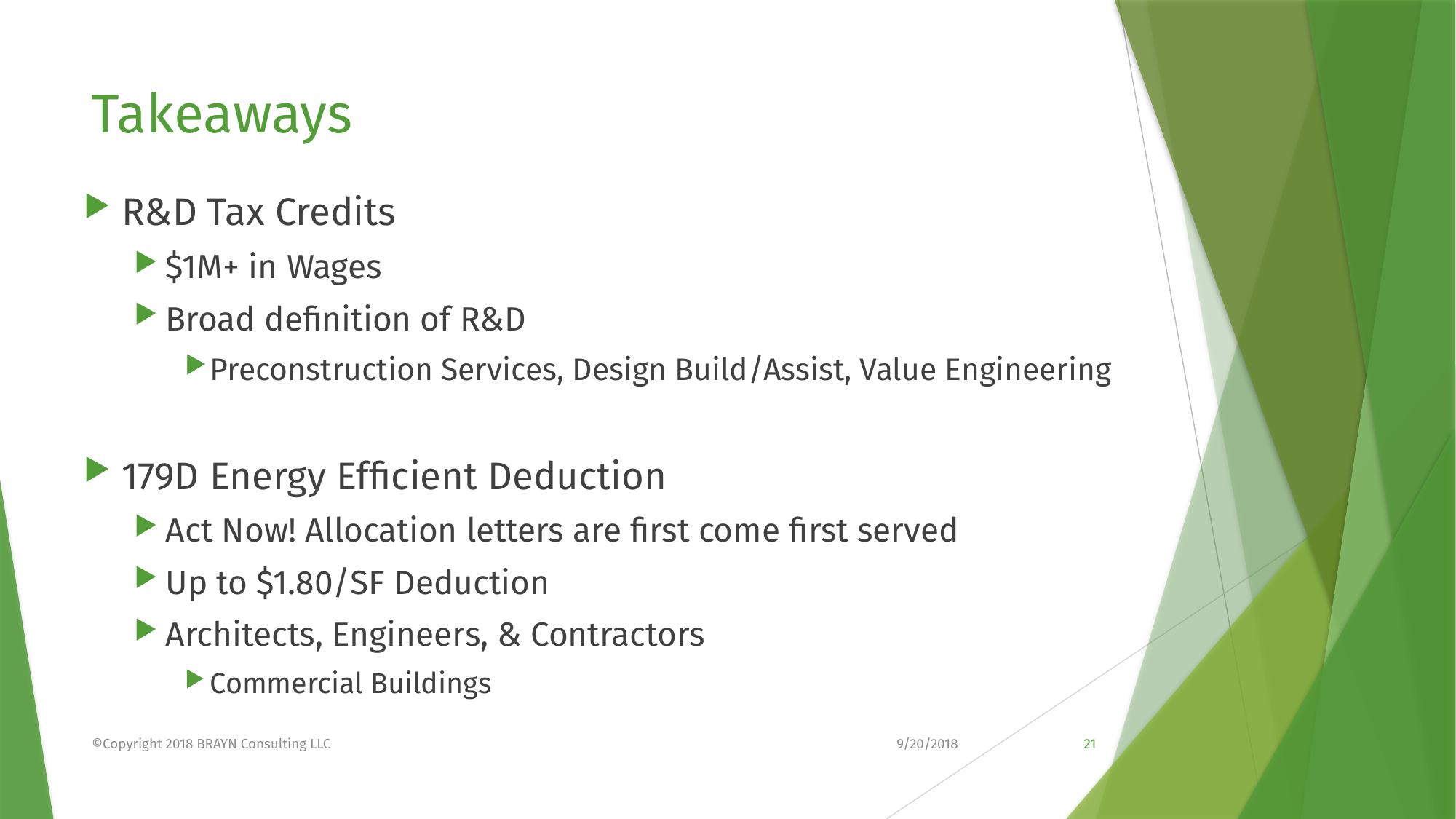

Takeaways
R&D Tax Credits
$1M+ in Wages
Broad definition of R&D
Preconstruction Services, Design Build/Assist, Value Engineering

179D Energy Efficient Deduction
Act Now! Allocation letters are first come first served
Up to $1.80/SF Deduction
Architects, Engineers, & Contractors
Commercial Buildings

©Copyright 2018 BRAYN Consulting LLC
9/20/2018
21